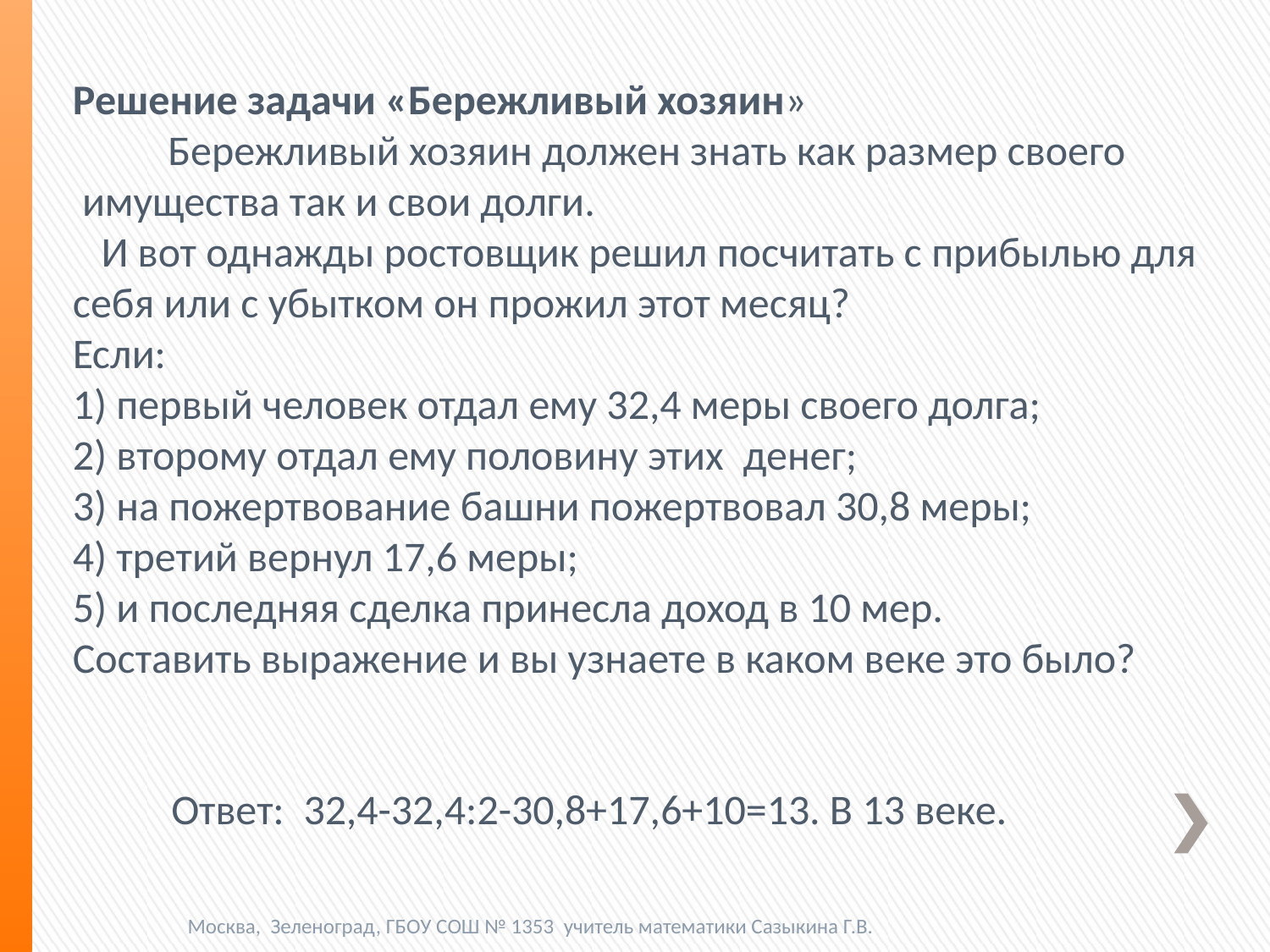

Решение задачи «Бережливый хозяин»
          Бережливый хозяин должен знать как размер своего
 имущества так и свои долги.
   И вот однажды ростовщик решил посчитать с прибылью для
себя или с убытком он прожил этот месяц?
Если:
1) первый человек отдал ему 32,4 меры своего долга;
2) второму отдал ему половину этих  денег;          
3) на пожертвование башни пожертвовал 30,8 меры;
4) третий вернул 17,6 меры;         
5) и последняя сделка принесла доход в 10 мер.
Составить выражение и вы узнаете в каком веке это было?
 Ответ:  32,4-32,4:2-30,8+17,6+10=13. В 13 веке.

Москва,  Зеленоград, ГБОУ СОШ № 1353  учитель математики Сазыкина Г.В.